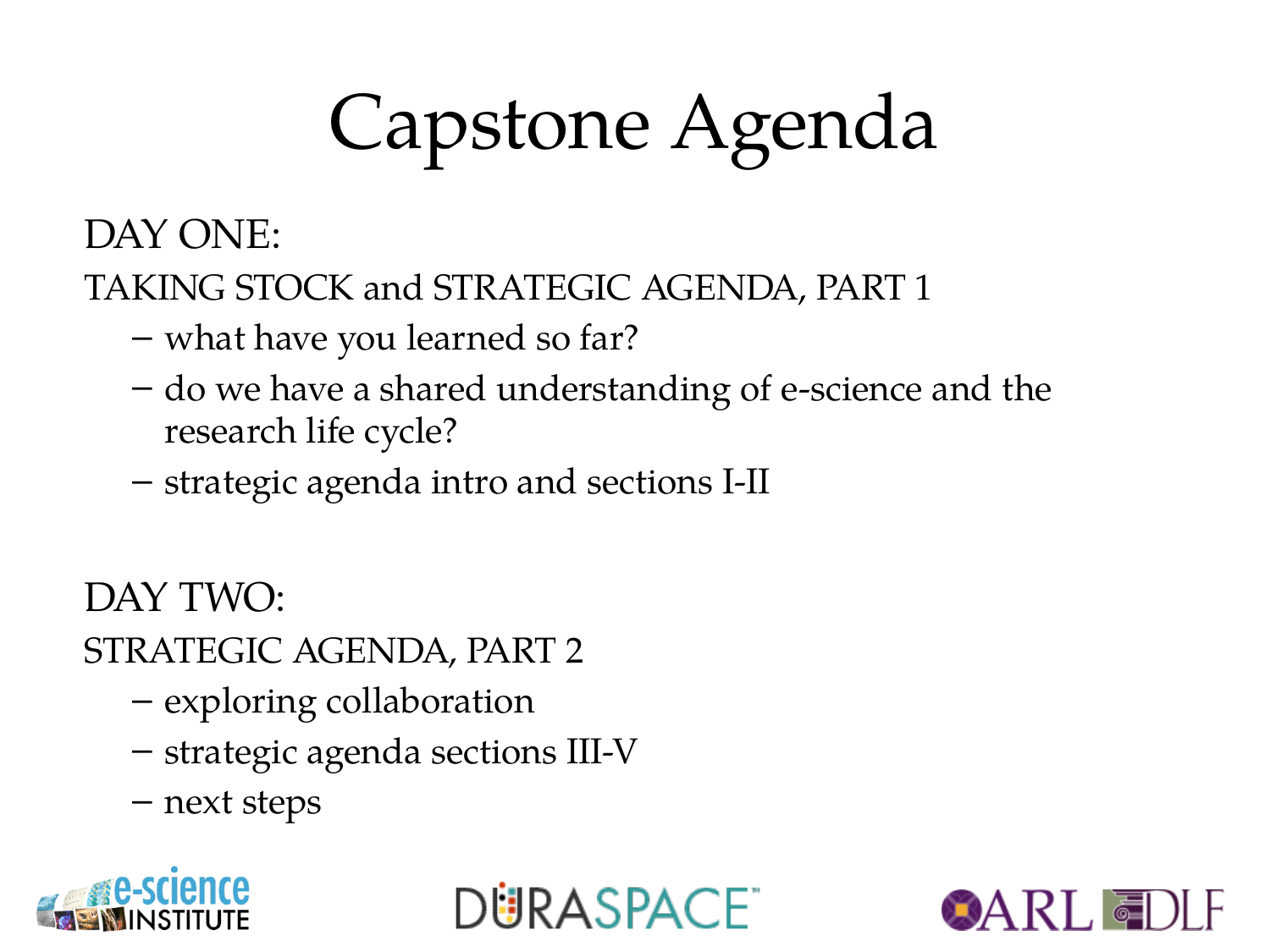

# Capstone Agenda
DAY ONE:
TAKING STOCK and STRATEGIC AGENDA, PART 1
what have you learned so far?
do we have a shared understanding of e-science and the research life cycle?
strategic agenda intro and sections I-II

DAY TWO:
STRATEGIC AGENDA, PART 2
exploring collaboration
strategic agenda sections III-V
next steps